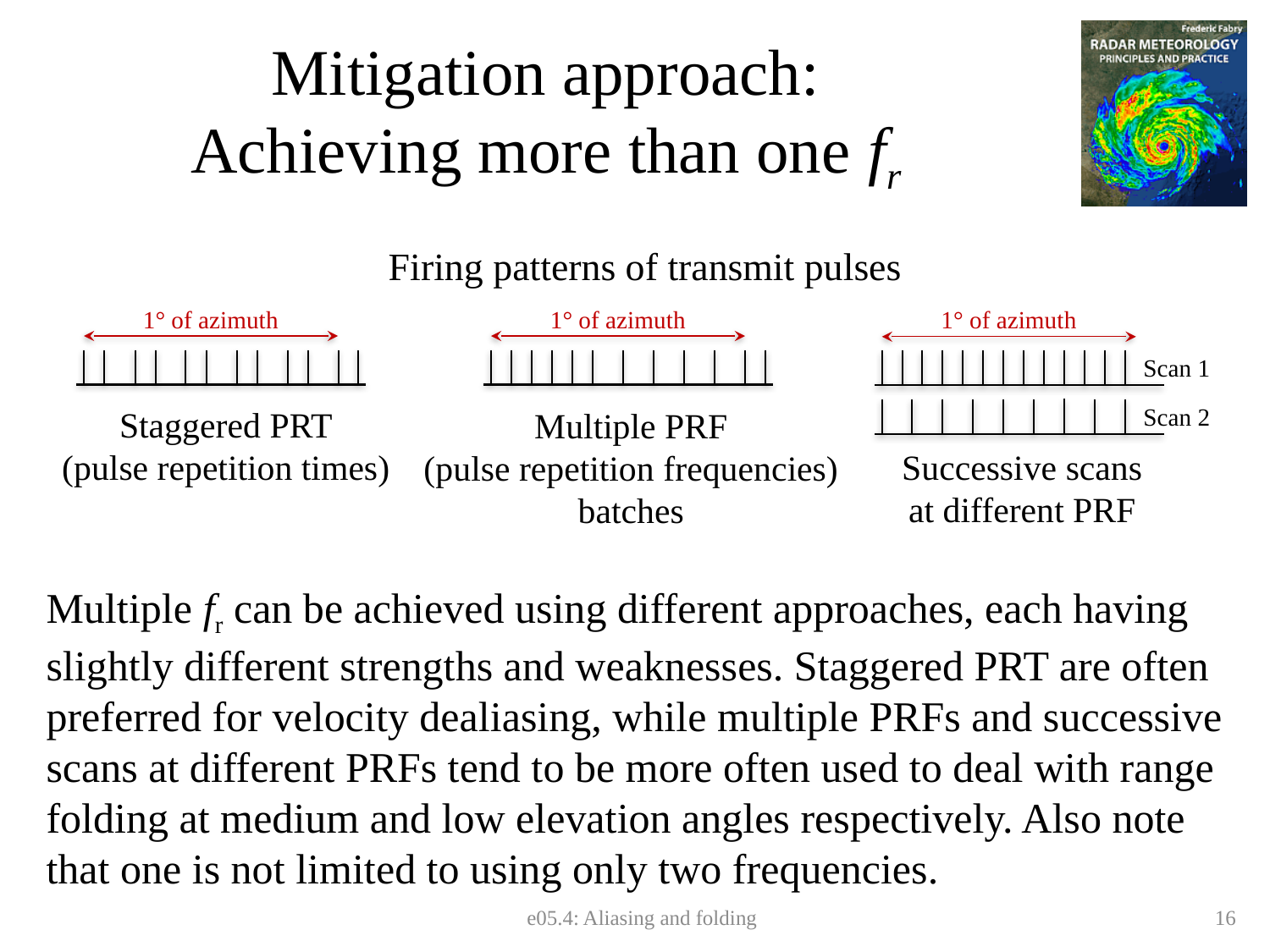

# Mitigation approach: Achieving more than one fr
Firing patterns of transmit pulses
1° of azimuth
1° of azimuth
1° of azimuth
Scan 1
Scan 2
Staggered PRT
(pulse repetition times)
Multiple PRF
(pulse repetition frequencies) batches
Successive scans at different PRF
Multiple fr can be achieved using different approaches, each having slightly different strengths and weaknesses. Staggered PRT are often preferred for velocity dealiasing, while multiple PRFs and successive scans at different PRFs tend to be more often used to deal with range folding at medium and low elevation angles respectively. Also note that one is not limited to using only two frequencies.
e05.4: Aliasing and folding
16